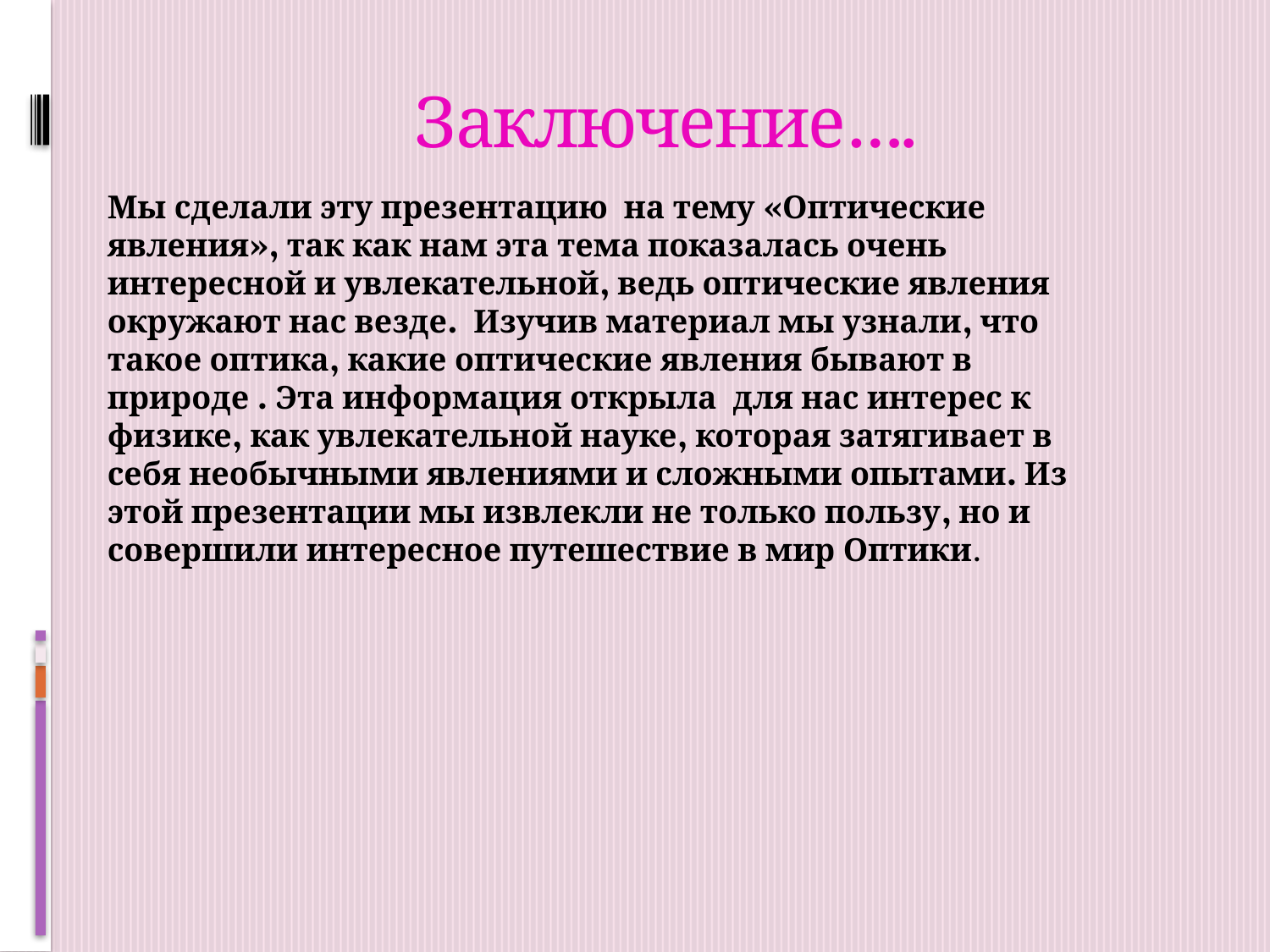

# Заключение….
Мы сделали эту презентацию  на тему «Оптические явления», так как нам эта тема показалась очень интересной и увлекательной, ведь оптические явления   окружают нас везде.  Изучив материал мы узнали, что такое оптика, какие оптические явления бывают в природе . Эта информация открыла  для нас интерес к физике, как увлекательной науке, которая затягивает в себя необычными явлениями и сложными опытами. Из этой презентации мы извлекли не только пользу, но и совершили интересное путешествие в мир Оптики.